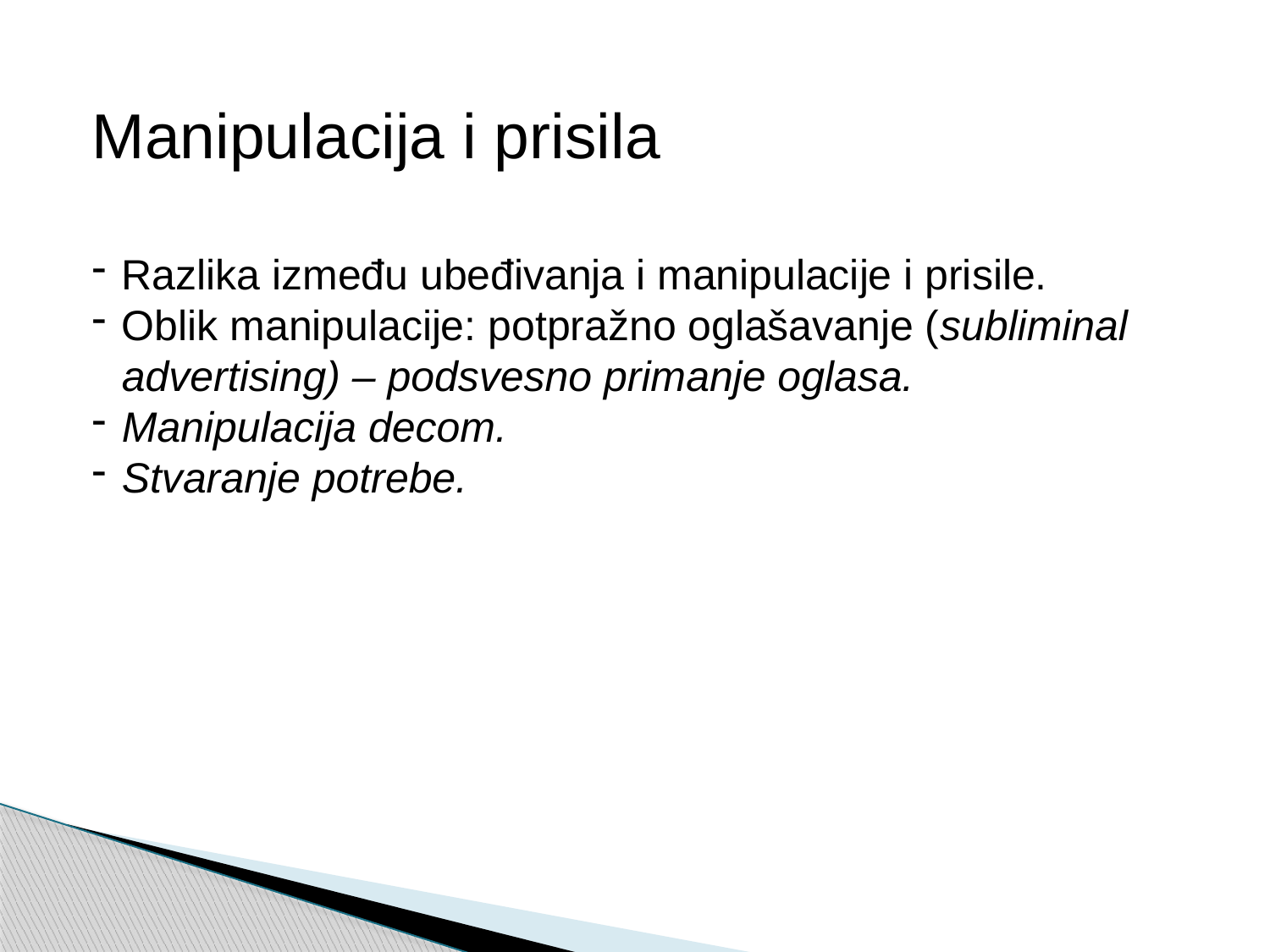

Manipulacija i prisila

Razlika između ubeđivanja i manipulacije i prisile.
Oblik manipulacije: potpražno oglašavanje (subliminal advertising) – podsvesno primanje oglasa.
Manipulacija decom.
Stvaranje potrebe.